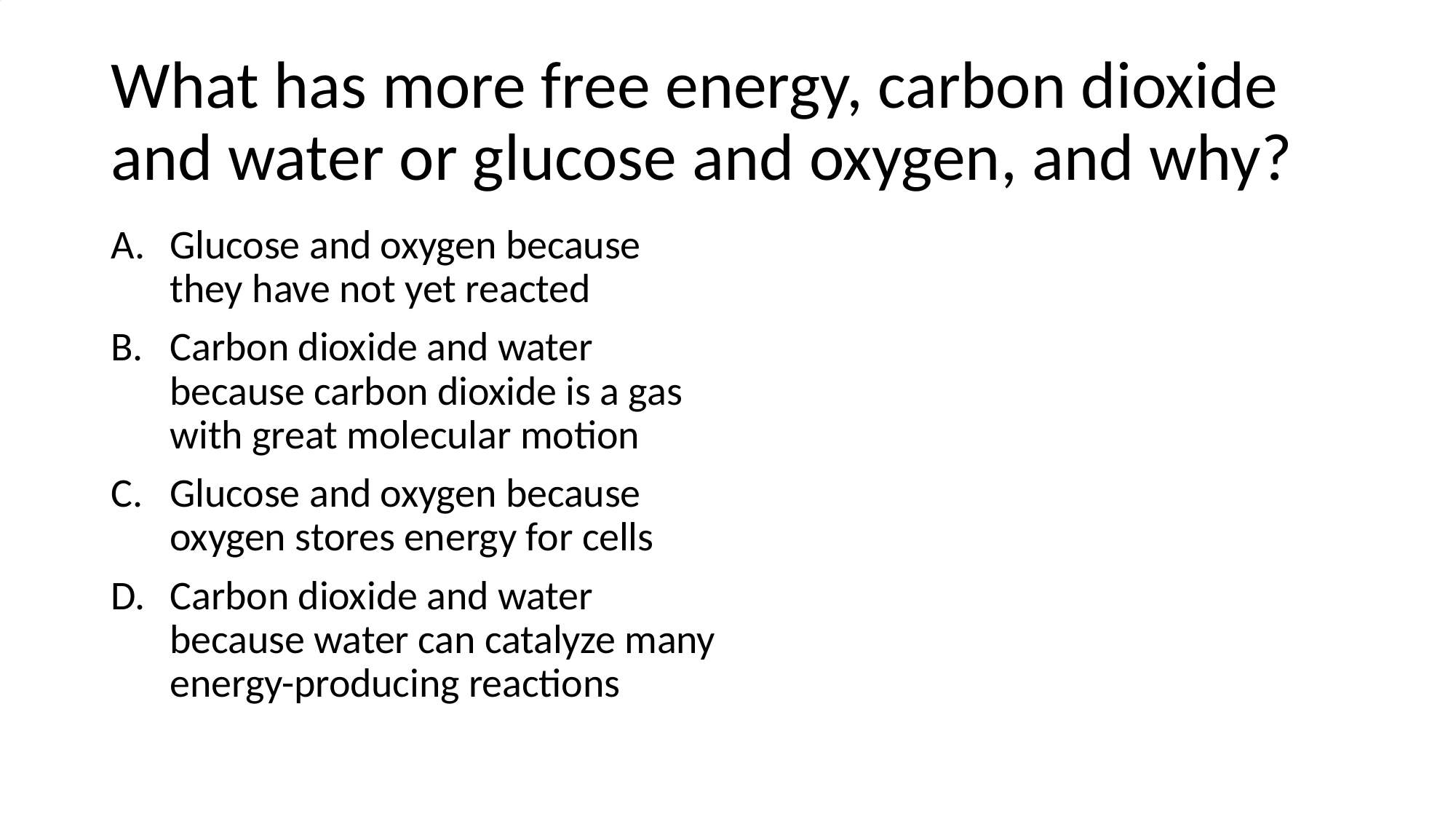

# What has more free energy, carbon dioxide and water or glucose and oxygen, and why?

Glucose and oxygen because they have not yet reacted
Carbon dioxide and water because carbon dioxide is a gas with great molecular motion
Glucose and oxygen because oxygen stores energy for cells
Carbon dioxide and water because water can catalyze many energy-producing reactions